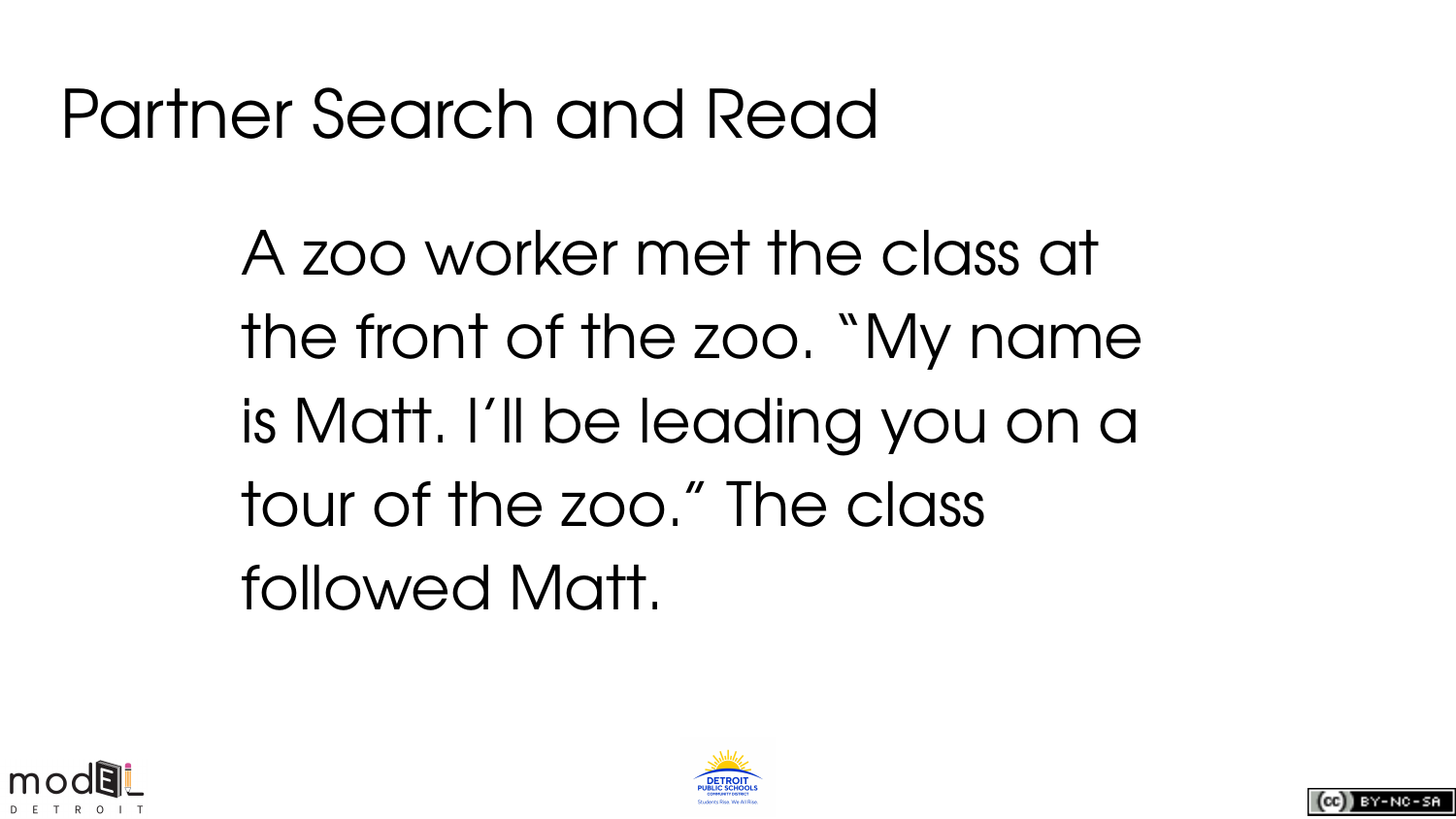

# Partner Search and Read

A zoo worker met the class at the front of the zoo. “My name is Matt. I’ll be leading you on a tour of the zoo.” The class followed Matt.